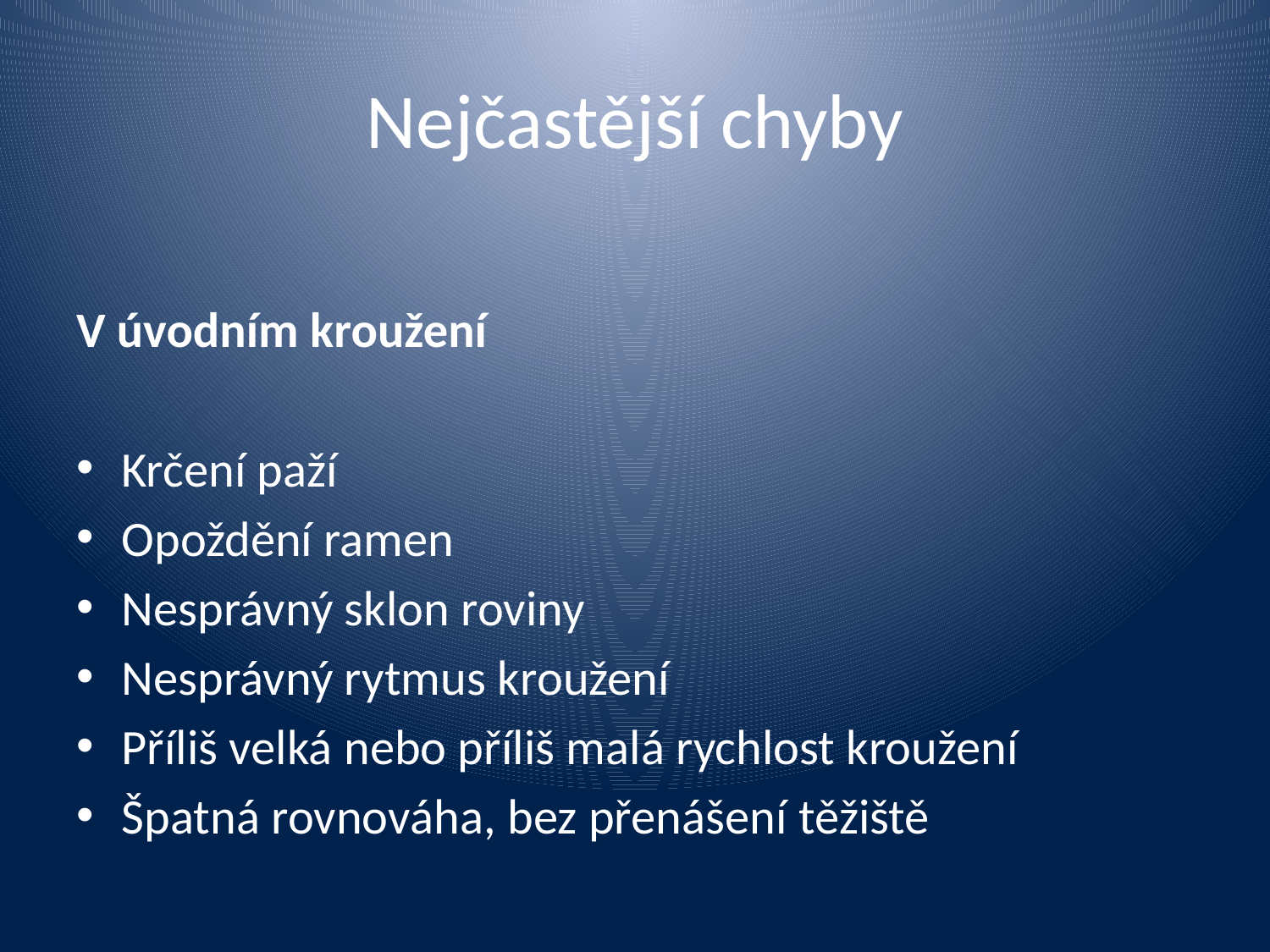

# Nejčastější chyby

V úvodním kroužení

Krčení paží
Opoždění ramen
Nesprávný sklon roviny
Nesprávný rytmus kroužení
Příliš velká nebo příliš malá rychlost kroužení
Špatná rovnováha, bez přenášení těžiště